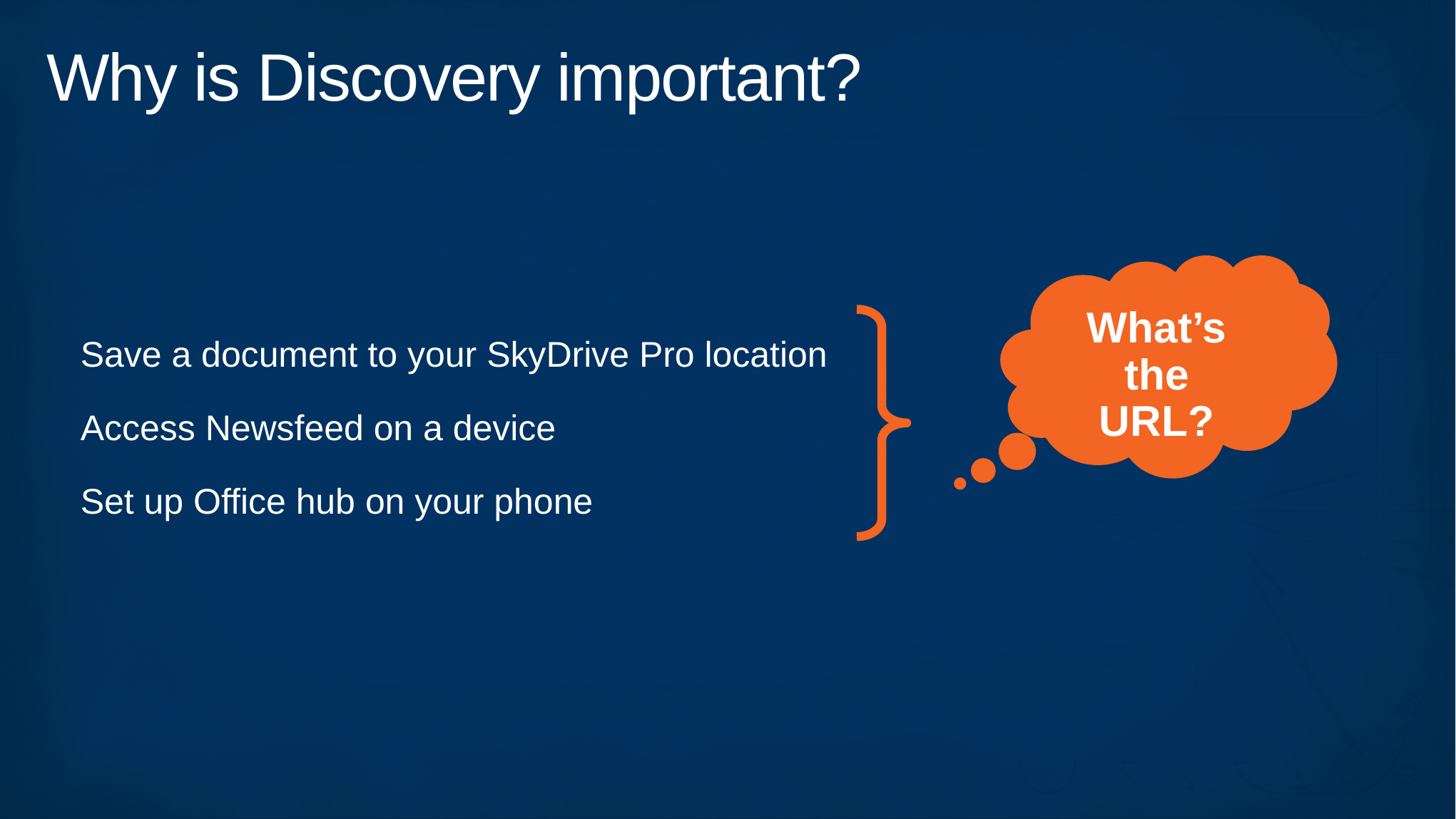

# Why is Discovery important?
What’s the URL?
Save a document to your SkyDrive Pro location
Access Newsfeed on a device
Set up Office hub on your phone